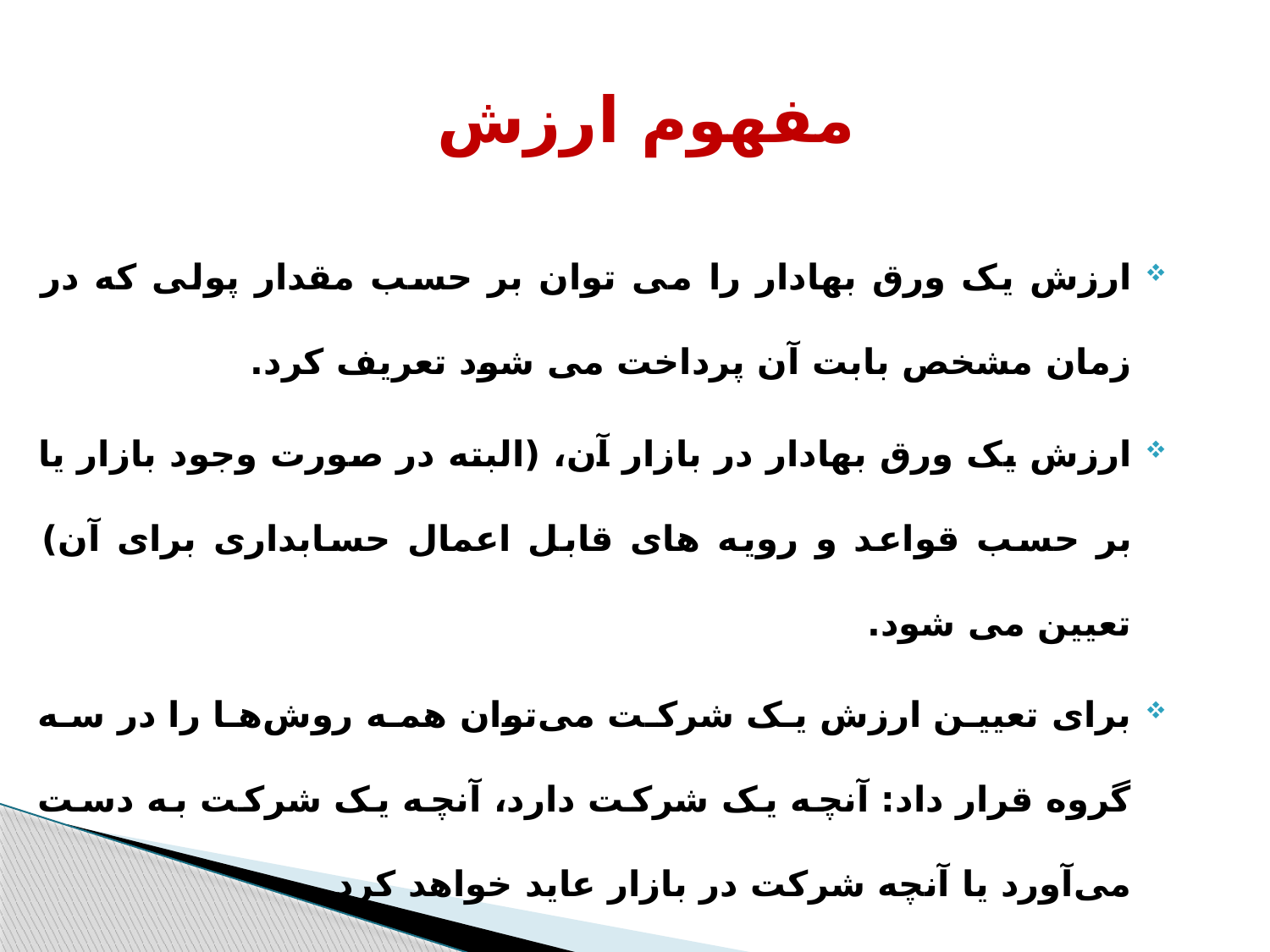

# مفهوم ارزش
ارزش یک ورق بهادار را می توان بر حسب مقدار پولی که در زمان مشخص بابت آن پرداخت می شود تعریف کرد.
ارزش یک ورق بهادار در بازار آن، (البته در صورت وجود بازار یا بر حسب قواعد و رویه های قابل اعمال حسابداری برای آن) تعیین می شود.
برای تعیین ارزش یک شرکت می‌توان همه روش‌ها را در سه گروه قرار داد: آنچه یک شرکت دارد، آنچه یک شرکت به دست می‌آورد یا آنچه شرکت در بازار عاید خواهد کرد.